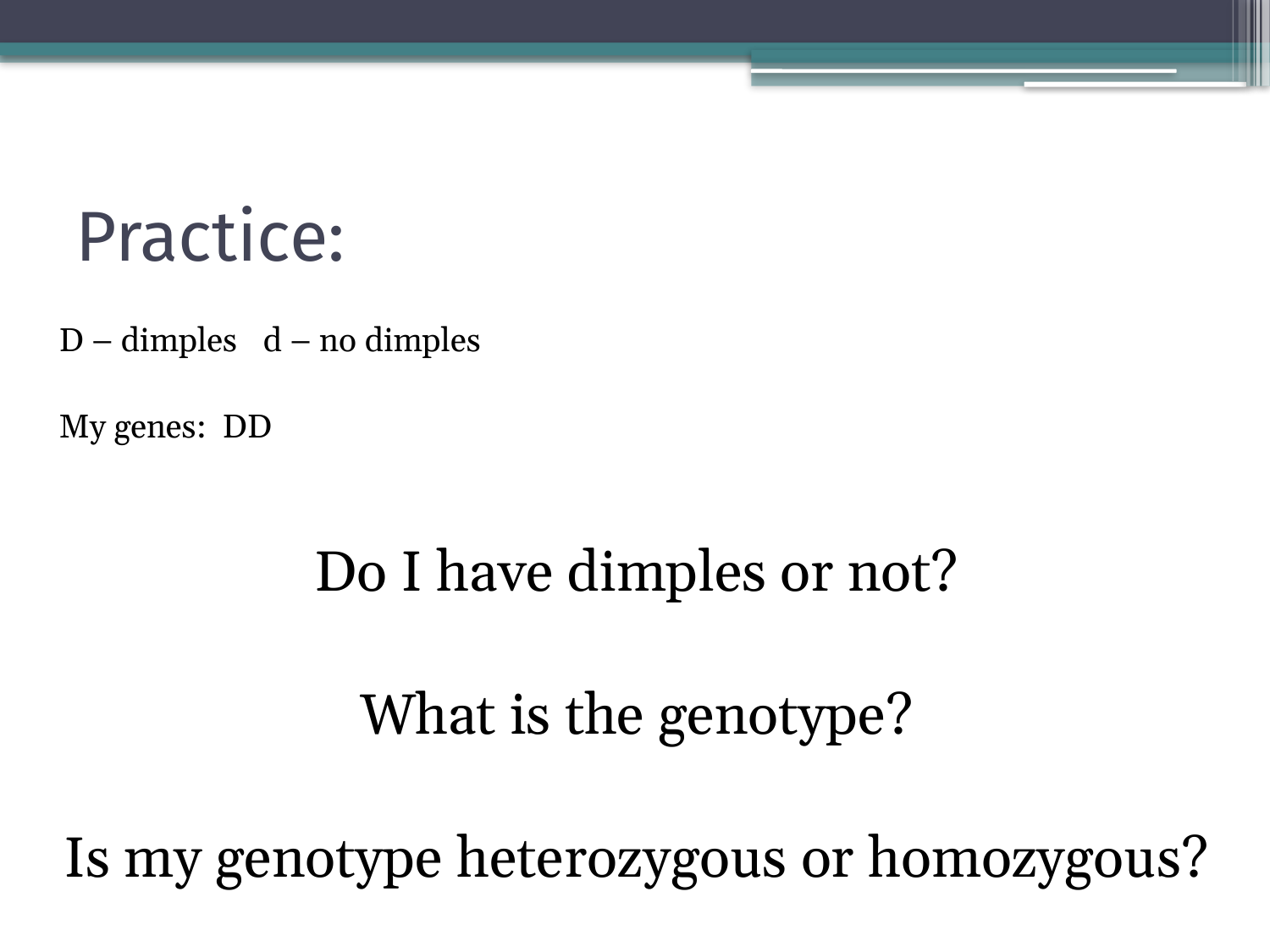

# Practice:
D – dimples		d – no dimples

My genes:  DD

Do I have dimples or not?

What is the genotype?

Is my genotype heterozygous or homozygous?